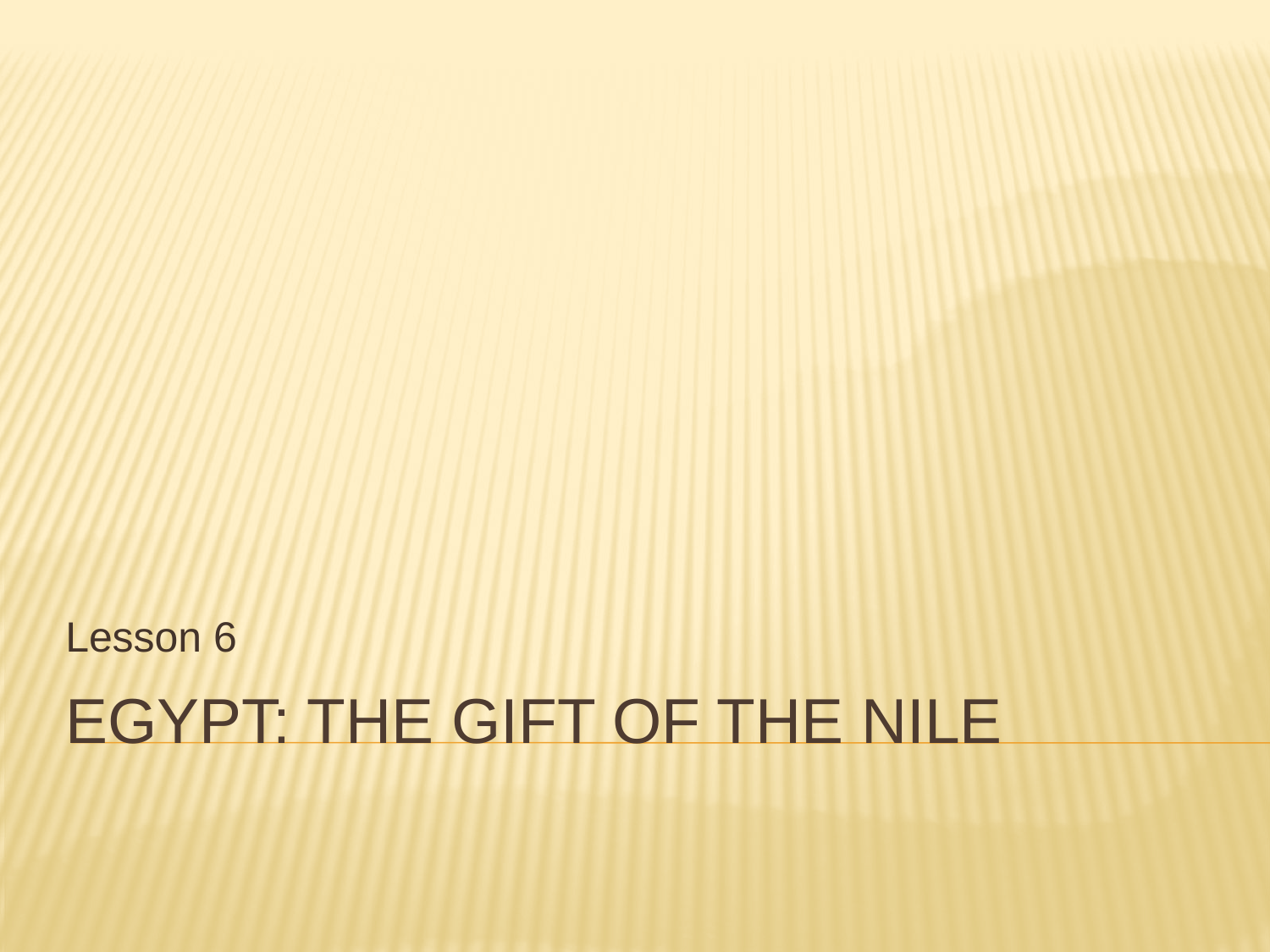

Lesson 6
# Egypt: The Gift of the Nile